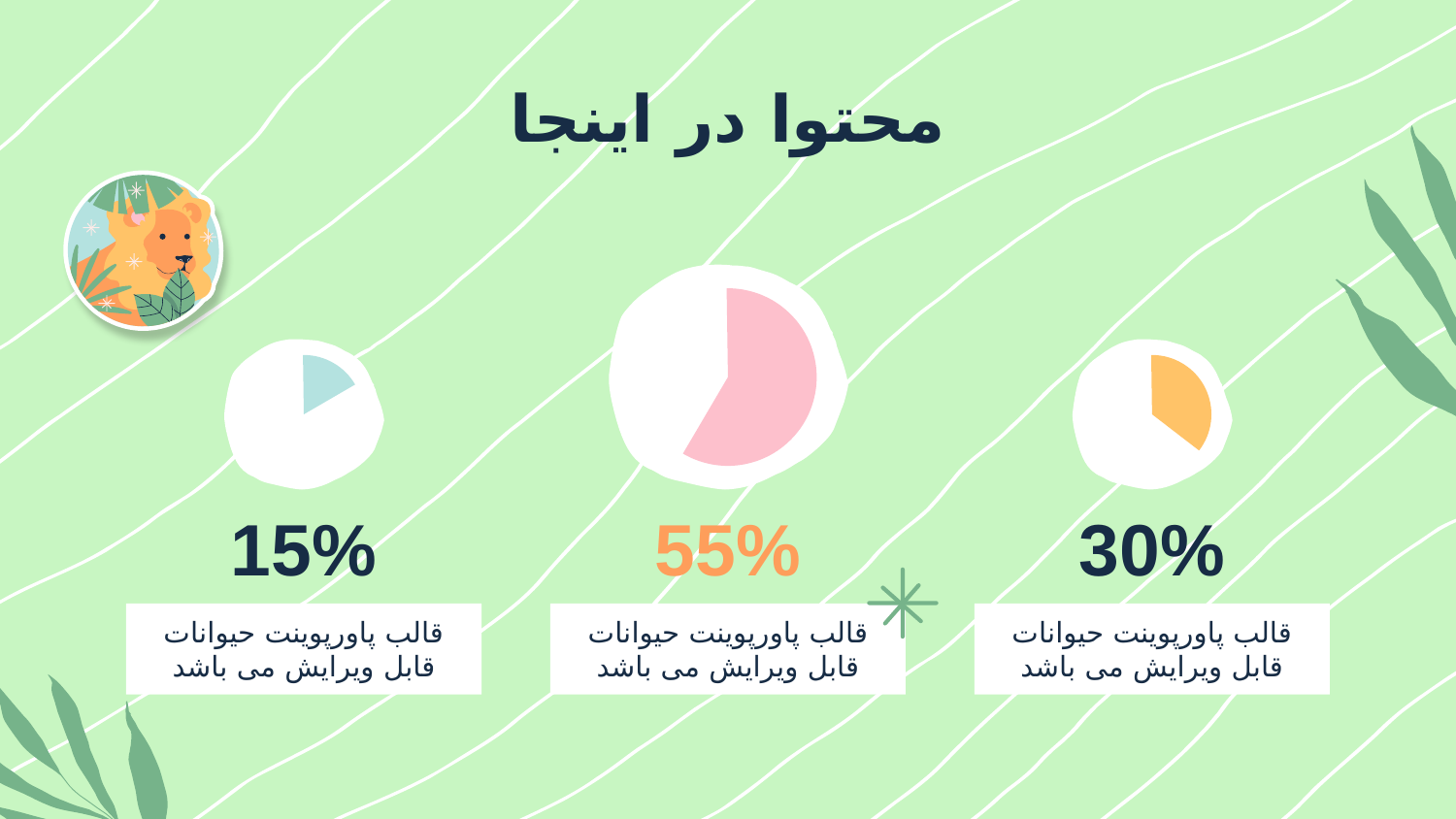

محتوا در اینجا

# 15%
55%
30%

قالب پاورپوینت حیوانات قابل ویرایش می باشد
قالب پاورپوینت حیوانات قابل ویرایش می باشد
قالب پاورپوینت حیوانات قابل ویرایش می باشد